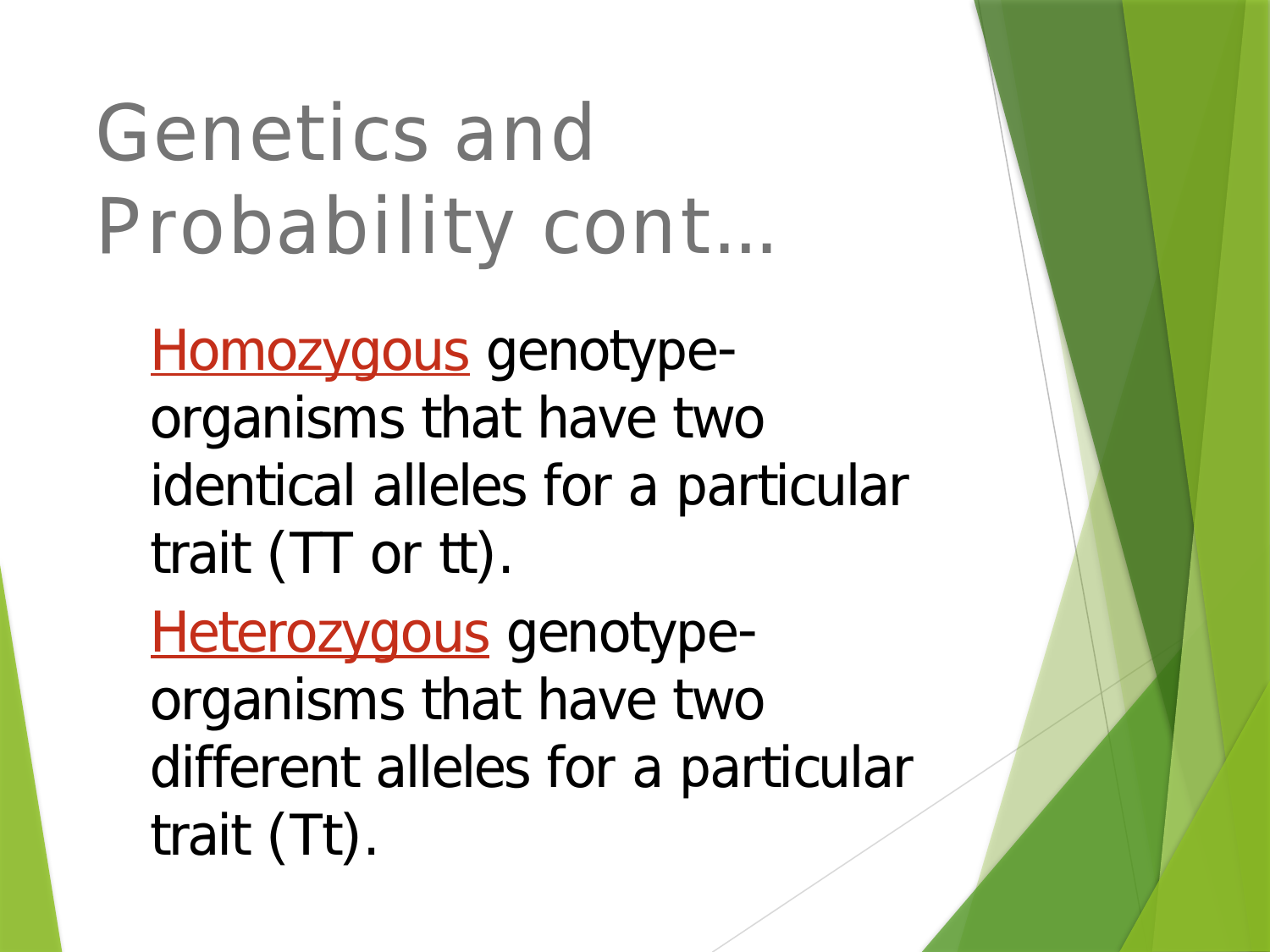

# Genetics and Probability cont…
Homozygous genotype- organisms that have two identical alleles for a particular trait (TT or tt).
Heterozygous genotype- organisms that have two different alleles for a particular trait (Tt).